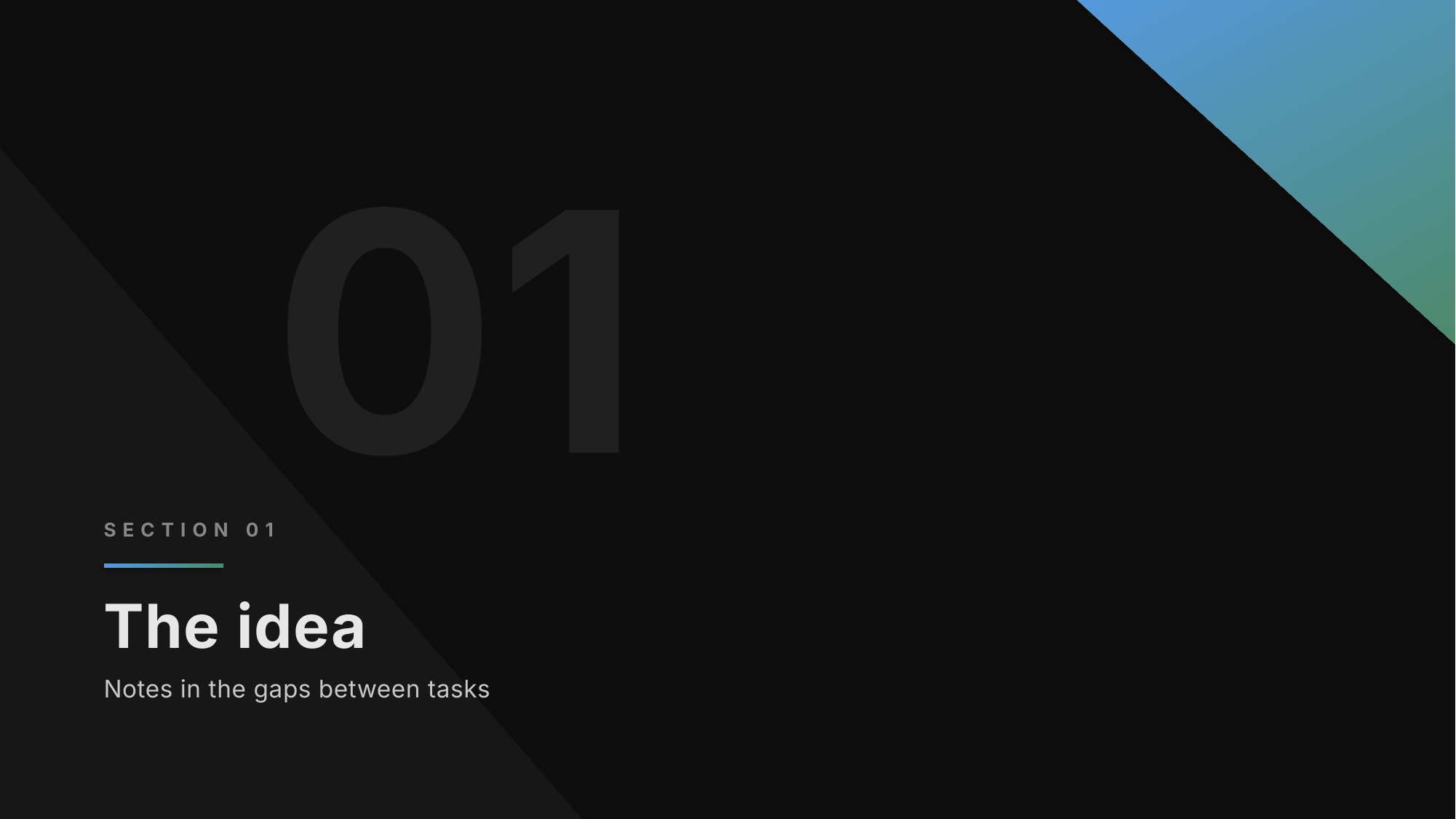

01

SECTION 01

The idea
Notes in the gaps between tasks